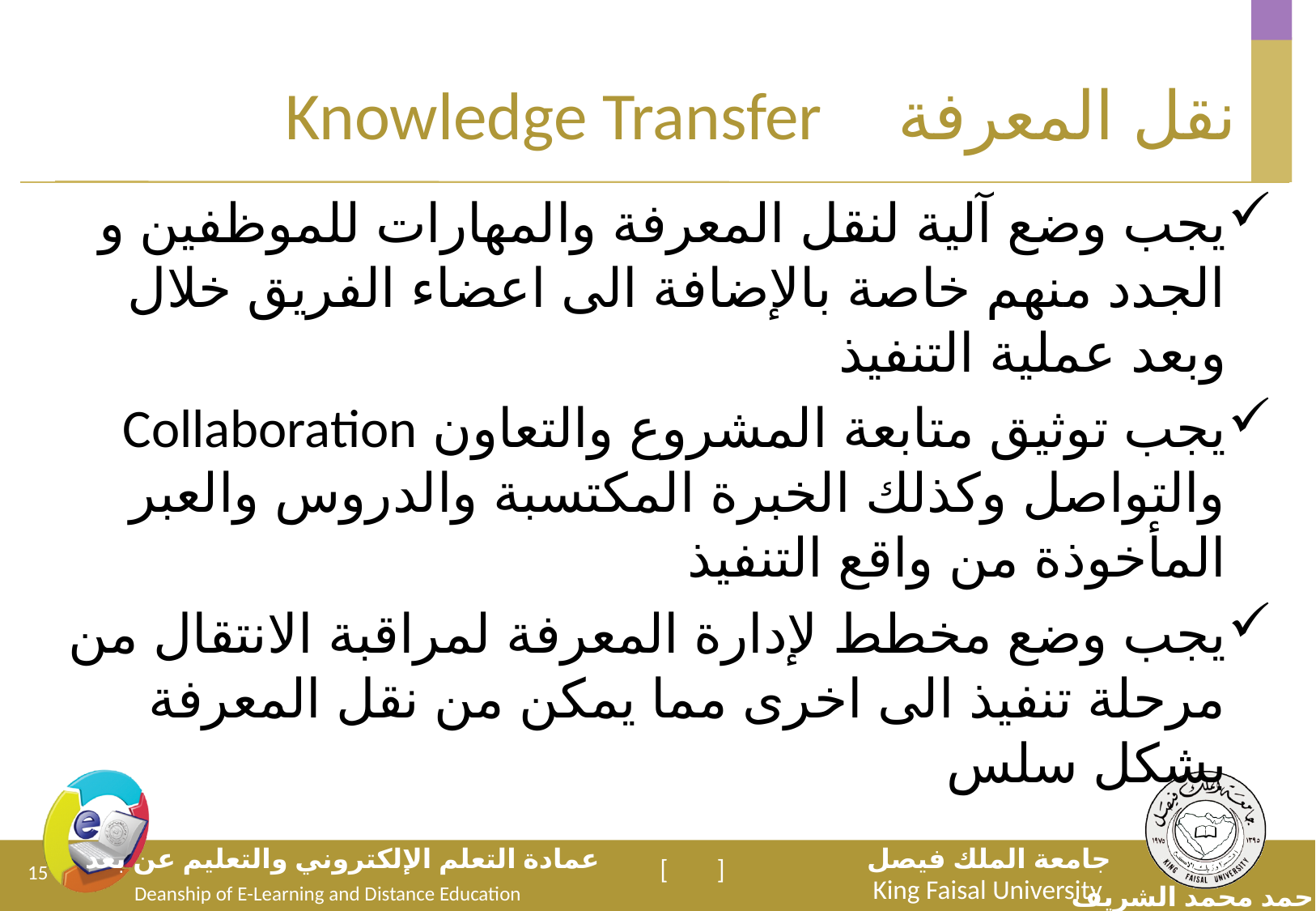

# نقل المعرفة    Knowledge Transfer
يجب وضع آلية لنقل المعرفة والمهارات للموظفين و الجدد منهم خاصة بالإضافة الى اعضاء الفريق خلال وبعد عملية التنفيذ
يجب توثيق متابعة المشروع والتعاون Collaboration  والتواصل وكذلك الخبرة المكتسبة والدروس والعبر المأخوذة من واقع التنفيذ
يجب وضع مخطط لإدارة المعرفة لمراقبة الانتقال من مرحلة تنفيذ الى اخرى مما يمكن من نقل المعرفة بشكل سلس
15